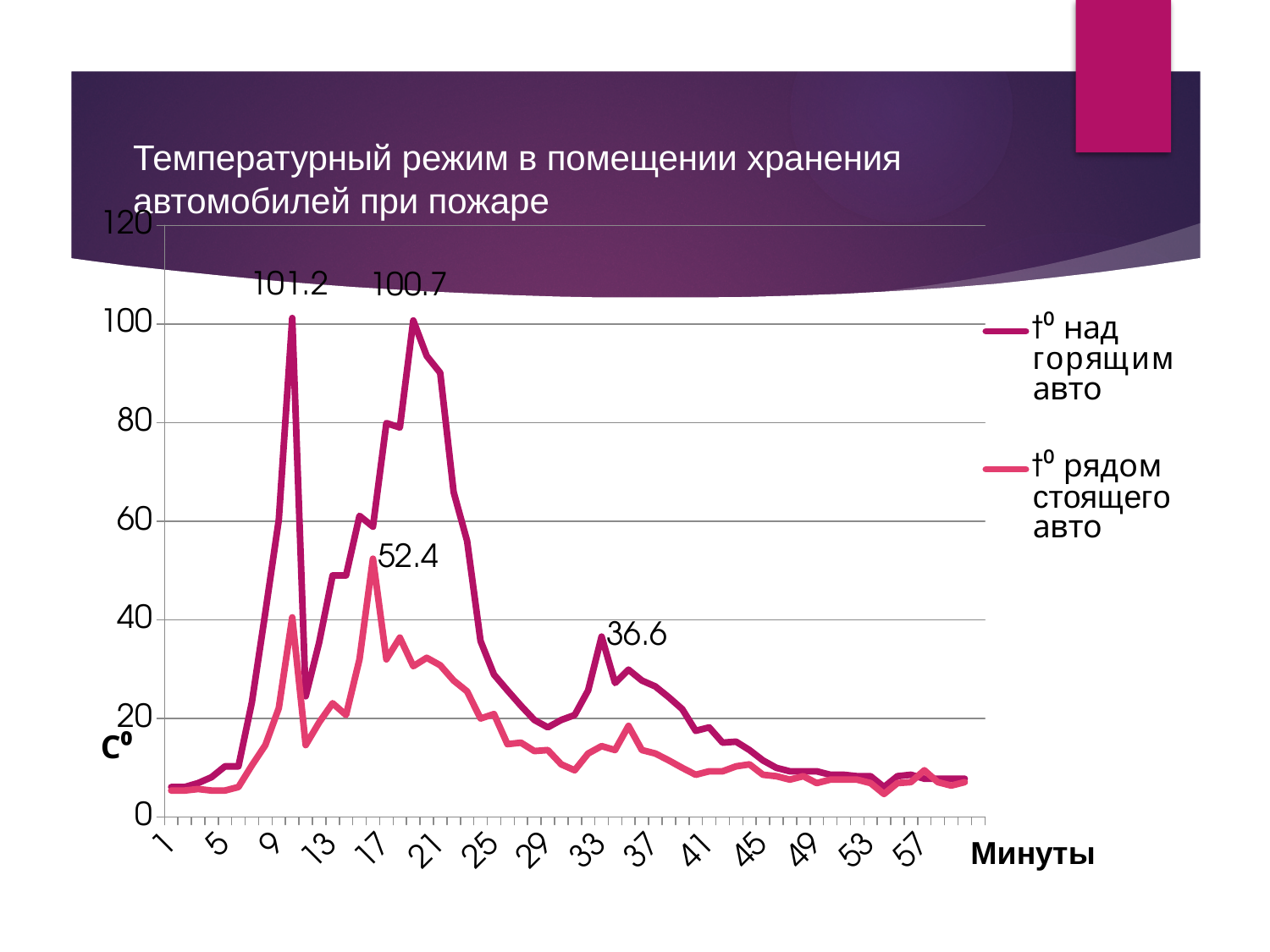

# Температурный режим в помещении хранения автомобилей при пожаре

### Chart

| Category | t⁰ над горящим авто | t⁰ рядом стоящего авто |
|---|---|---|
| 1 | 6.1 | 5.4 |
| 2 | 6.1 | 5.4 |
| 3 | 6.9 | 5.7 |
| 4 | 8.1 | 5.4 |
| 5 | 10.3 | 5.4 |
| 6 | 10.3 | 6.1 |
| 7 | 23.3 | 10.5 |
| 8 | 41.5 | 14.6 |
| 9 | 60.3 | 22.1 |
| 10 | 101.2 | 40.5 |
| 11 | 24.5 | 14.6 |
| 12 | 35.4 | 19.2 |
| 13 | 49.0 | 23.1 |
| 14 | 49.0 | 20.7 |
| 15 | 61.1 | 32.0 |
| 16 | 58.9 | 52.4 |
| 17 | 79.9 | 32.0 |
| 18 | 79.0 | 36.4 |
| 19 | 100.7 | 30.6 |
| 20 | 93.5 | 32.3 |
| 21 | 90.1 | 30.8 |
| 22 | 65.9 | 27.7 |
| 23 | 56.0 | 25.5 |
| 24 | 35.7 | 20.0 |
| 25 | 28.9 | 20.9 |
| 26 | 25.7 | 14.8 |
| 27 | 22.6 | 15.1 |
| 28 | 19.7 | 13.4 |
| 29 | 18.2 | 13.6 |
| 30 | 19.7 | 10.7 |
| 31 | 20.7 | 9.5 |
| 32 | 25.7 | 12.9 |
| 33 | 36.6 | 14.4 |
| 34 | 27.2 | 13.6 |
| 35 | 29.9 | 18.5 |
| 36 | 27.7 | 13.6 |
| 37 | 26.5 | 12.9 |
| 38 | 24.3 | 11.5 |
| 39 | 21.9 | 10.0 |
| 40 | 17.5 | 8.6 |
| 41 | 18.2 | 9.3 |
| 42 | 15.1 | 9.3 |
| 43 | 15.3 | 10.3 |
| 44 | 13.6 | 10.7 |
| 45 | 11.5 | 8.6 |
| 46 | 10.0 | 8.3 |
| 47 | 9.3 | 7.6 |
| 48 | 9.3 | 8.3 |
| 49 | 9.3 | 6.9 |
| 50 | 8.6 | 7.6 |
| 51 | 8.6 | 7.6 |
| 52 | 8.3 | 7.6 |
| 53 | 8.3 | 6.9 |
| 54 | 6.1 | 4.7 |
| 55 | 8.3 | 6.9 |
| 56 | 8.6 | 7.1 |
| 57 | 7.8 | 9.5 |
| 58 | 7.8 | 7.1 |
| 59 | 7.8 | 6.4 |
| 60 | 7.8 | 7.1 |
|  | None | None |